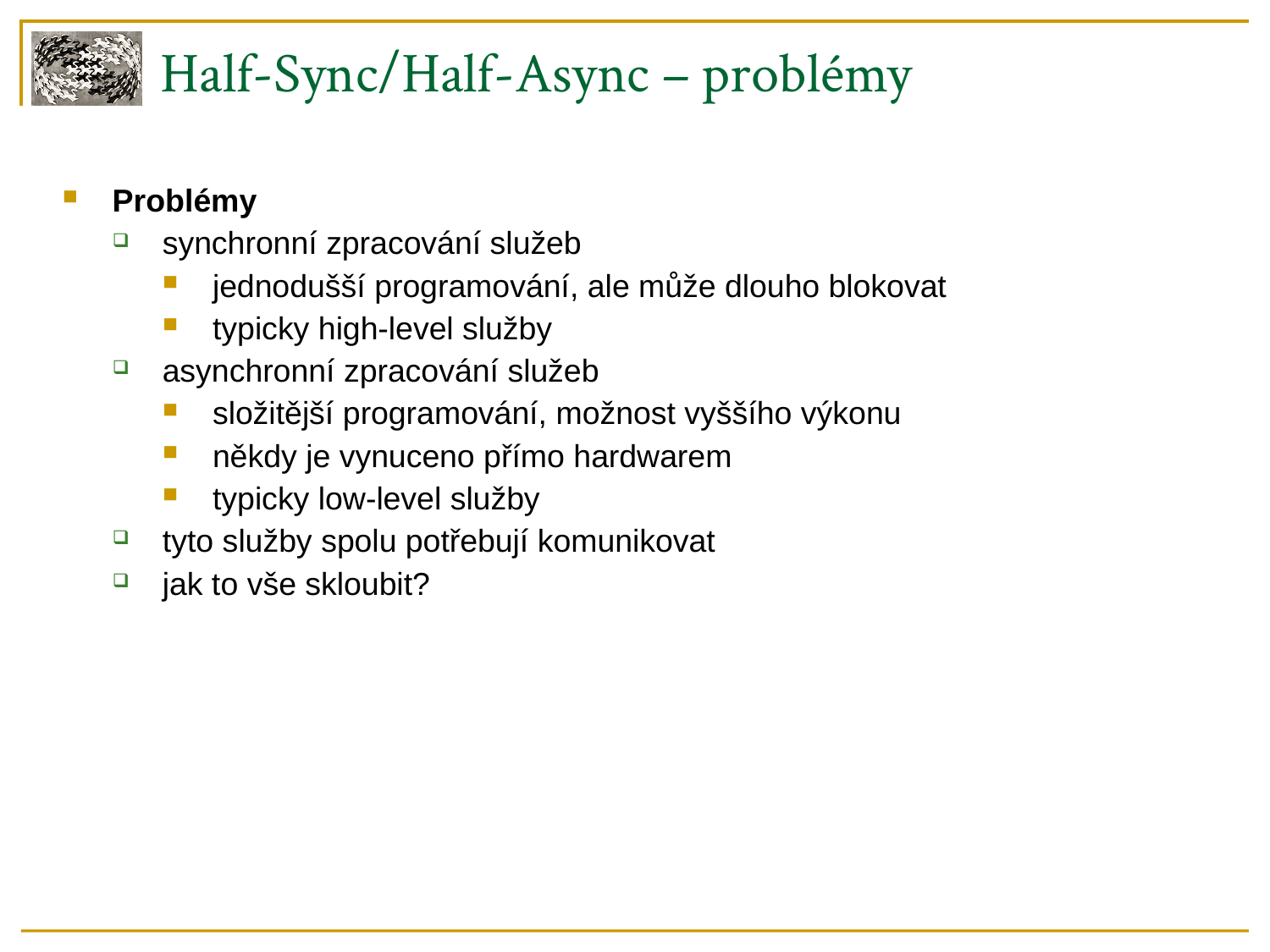

Half-Sync/Half-Async – problémy
Problémy
synchronní zpracování služeb
jednodušší programování, ale může dlouho blokovat
typicky high-level služby
asynchronní zpracování služeb
složitější programování, možnost vyššího výkonu
někdy je vynuceno přímo hardwarem
typicky low-level služby
tyto služby spolu potřebují komunikovat
jak to vše skloubit?